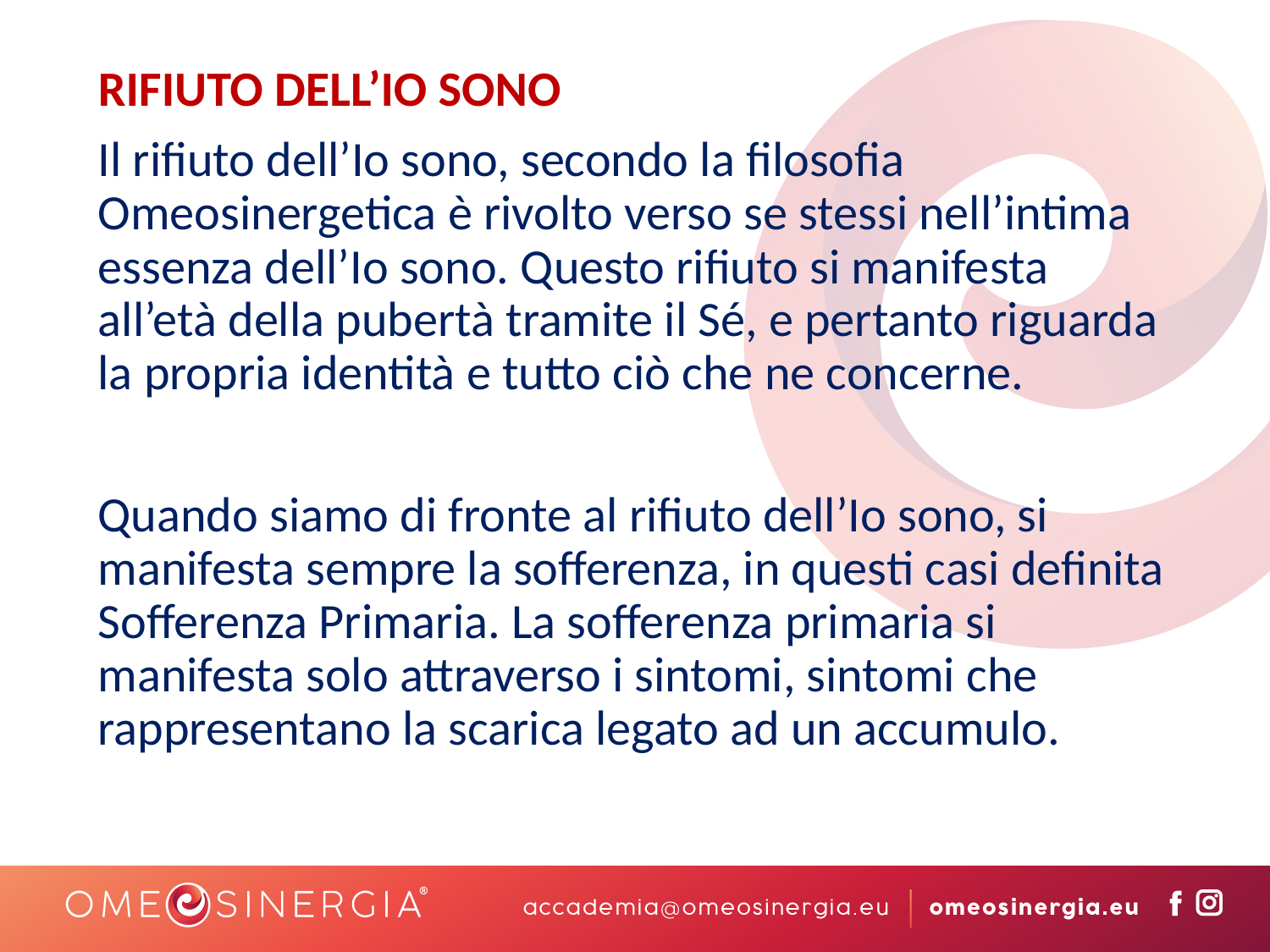

RIFIUTO DELL’IO SONO
Il rifiuto dell’Io sono, secondo la filosofia Omeosinergetica è rivolto verso se stessi nell’intima essenza dell’Io sono. Questo rifiuto si manifesta all’età della pubertà tramite il Sé, e pertanto riguarda la propria identità e tutto ciò che ne concerne.

Quando siamo di fronte al rifiuto dell’Io sono, si manifesta sempre la sofferenza, in questi casi definita Sofferenza Primaria. La sofferenza primaria si manifesta solo attraverso i sintomi, sintomi che rappresentano la scarica legato ad un accumulo.